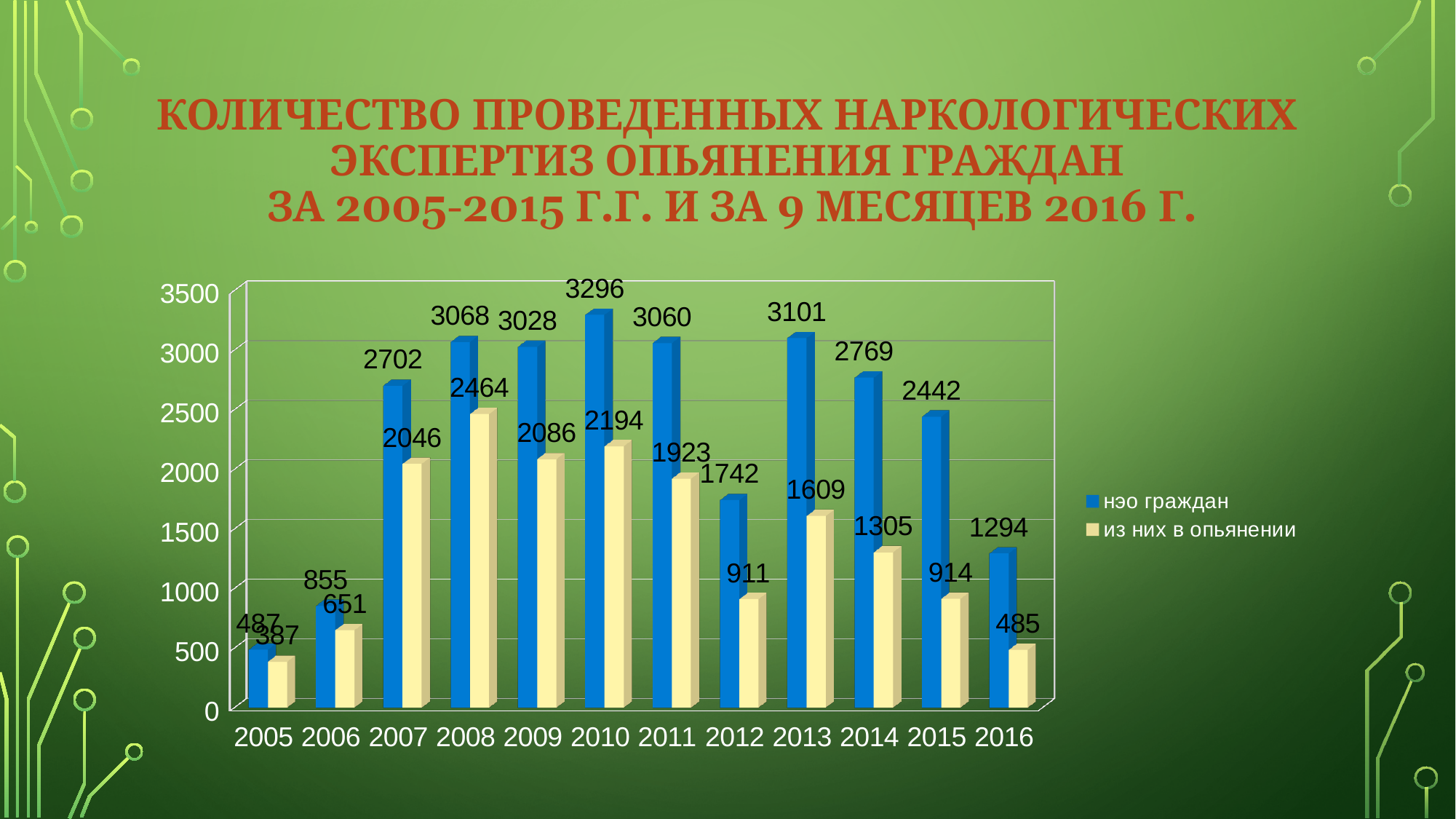

# Количество проведенных наркологических экспертиз опьянения граждан за 2005-2015 Г.г. И за 9 месяцев 2016 г.

[unsupported chart]